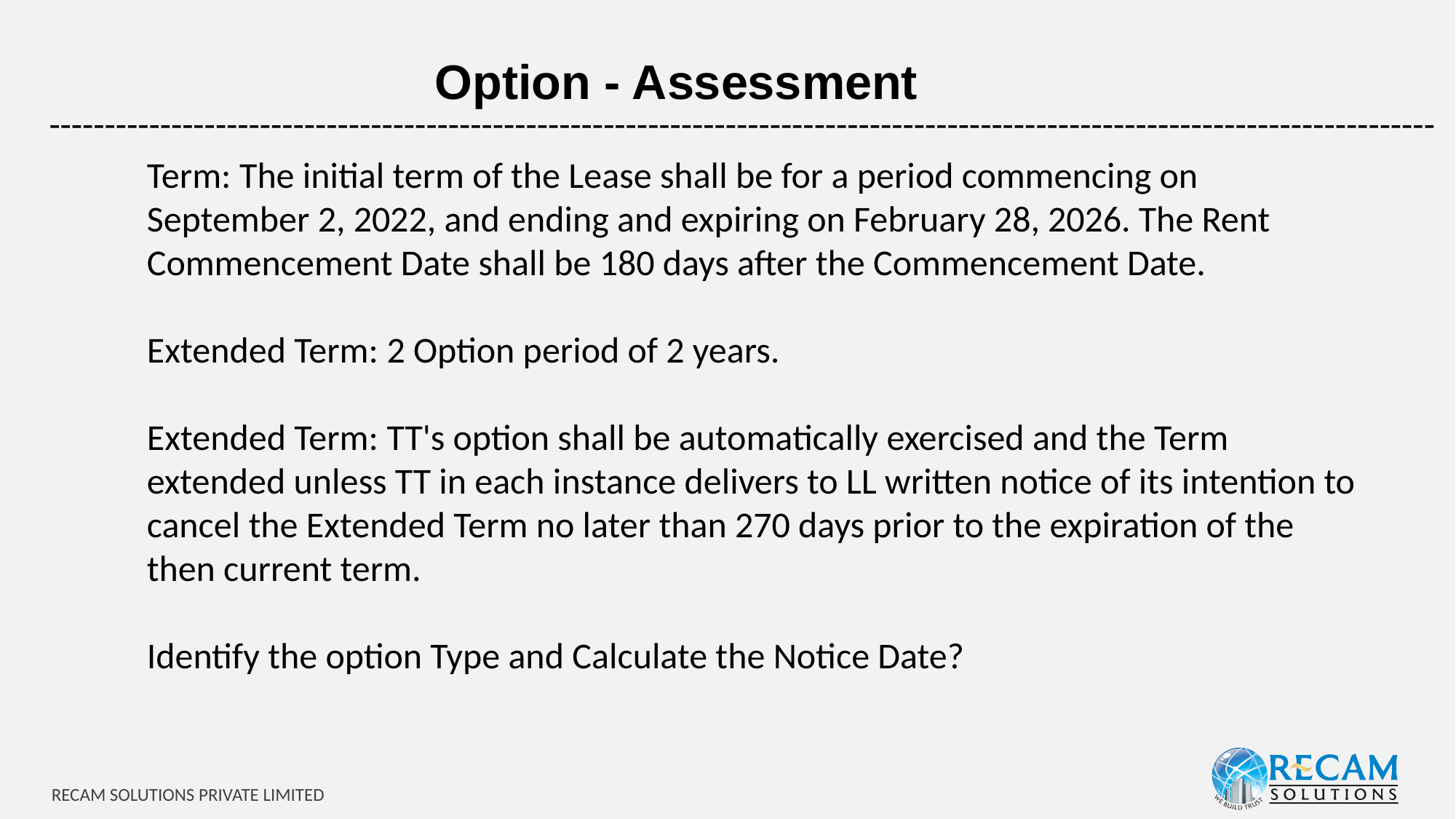

Option - Assessment
-----------------------------------------------------------------------------------------------------------------------------
Term: The initial term of the Lease shall be for a period commencing on September 2, 2022, and ending and expiring on February 28, 2026. The Rent Commencement Date shall be 180 days after the Commencement Date.

Extended Term: 2 Option period of 2 years.

Extended Term: TT's option shall be automatically exercised and the Term extended unless TT in each instance delivers to LL written notice of its intention to cancel the Extended Term no later than 270 days prior to the expiration of the then current term.

Identify the option Type and Calculate the Notice Date?

RECAM SOLUTIONS PRIVATE LIMITED